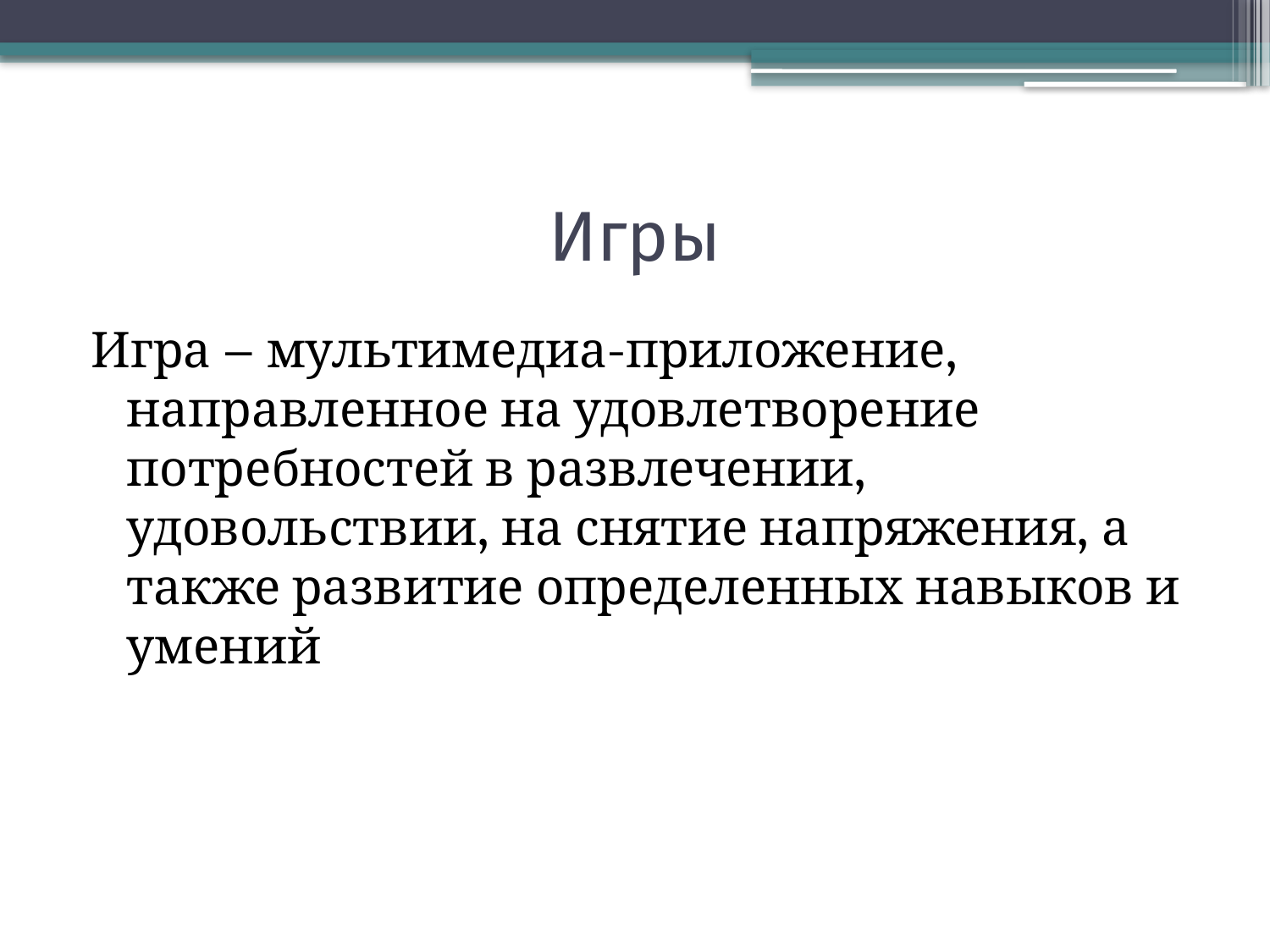

# Игры
Игра – мультимедиа-приложение, направленное на удовлетворение потребностей в развлечении, удовольствии, на снятие напряжения, а также развитие определенных навыков и умений